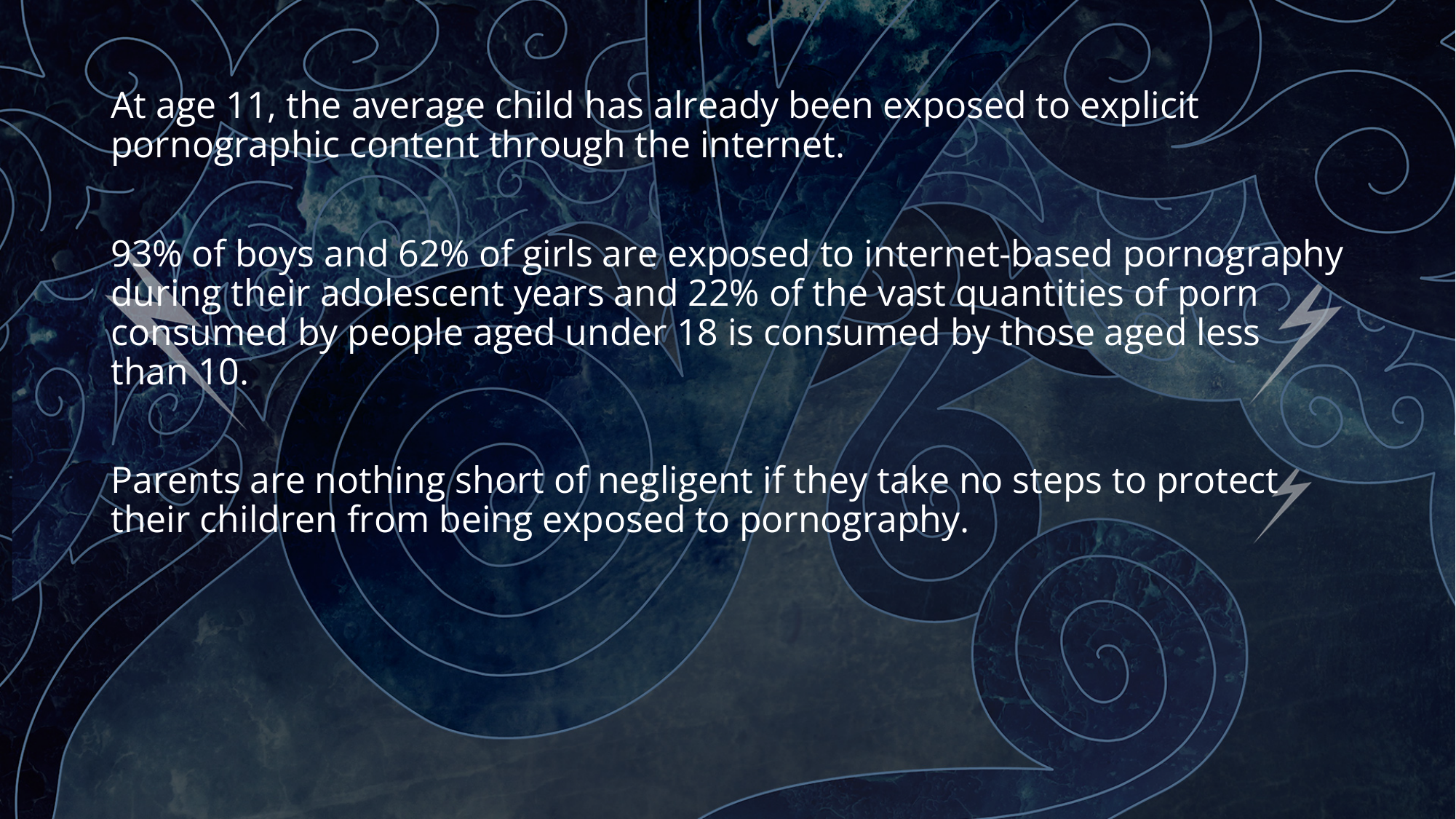

At age 11, the average child has already been exposed to explicit pornographic content through the internet.

93% of boys and 62% of girls are exposed to internet-based pornography during their adolescent years and 22% of the vast quantities of porn consumed by people aged under 18 is consumed by those aged less than 10.

Parents are nothing short of negligent if they take no steps to protect their children from being exposed to pornography.